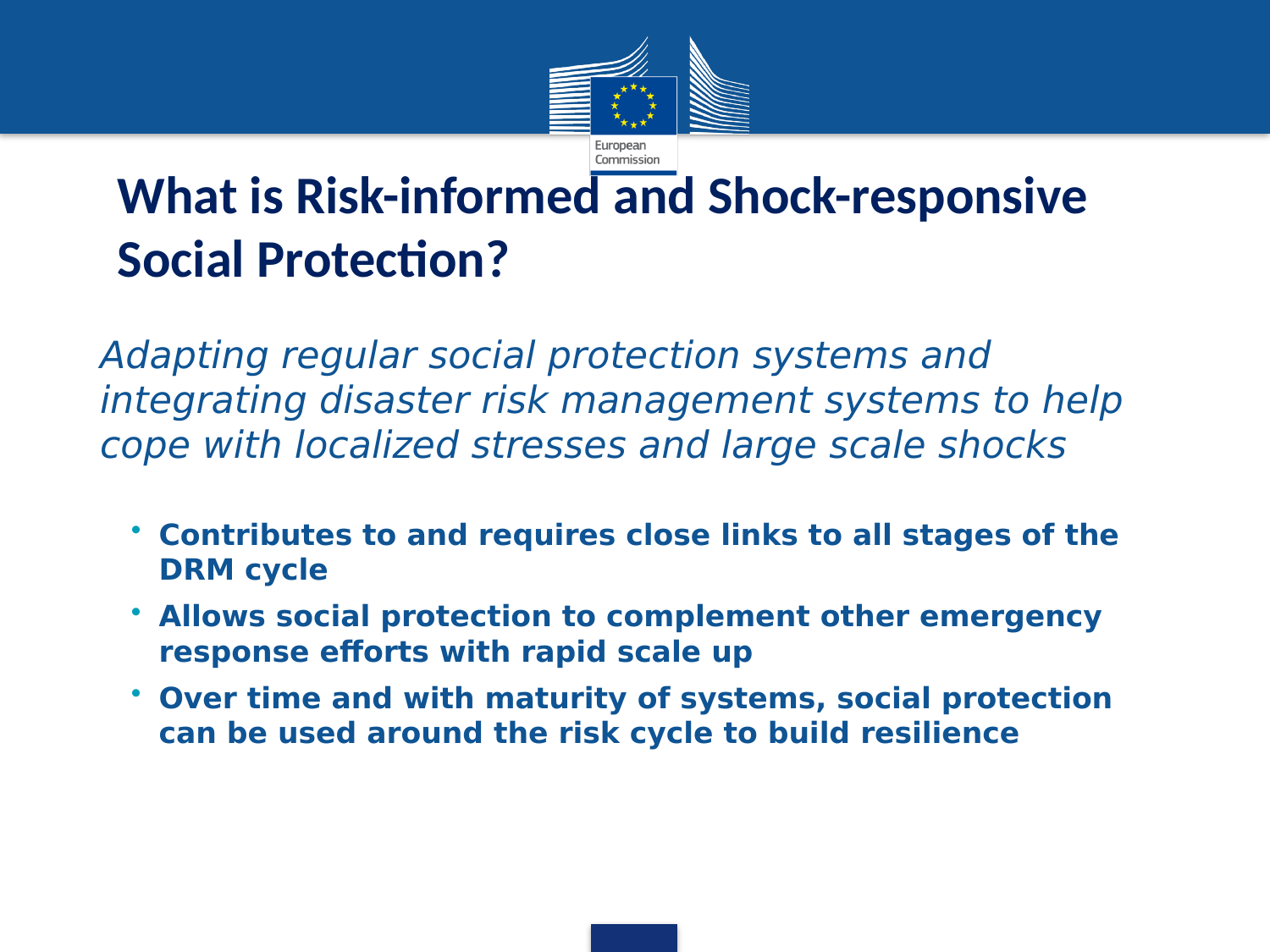

# What is Risk-informed and Shock-responsive Social Protection?
Adapting regular social protection systems and integrating disaster risk management systems to help cope with localized stresses and large scale shocks

Contributes to and requires close links to all stages of the DRM cycle
Allows social protection to complement other emergency response efforts with rapid scale up
Over time and with maturity of systems, social protection can be used around the risk cycle to build resilience